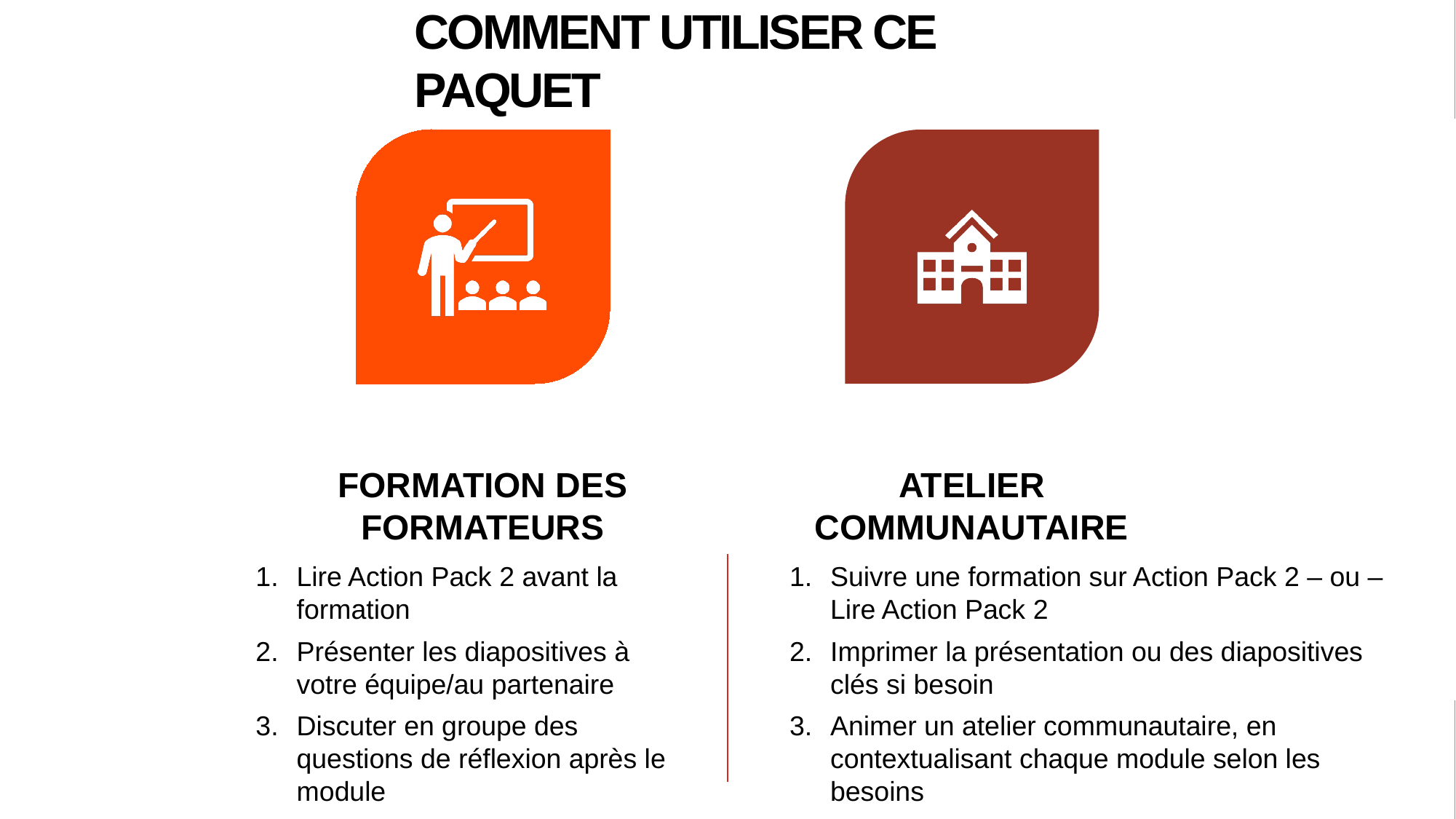

# Comment utiliser ce paquet
Formation des formateurs
Atelier communautaire
Lire Action Pack 2 avant la formation
Présenter les diapositives à votre équipe/au partenaire
Discuter en groupe des questions de réflexion après le module
Suivre une formation sur Action Pack 2 – ou – Lire Action Pack 2
Imprimer la présentation ou des diapositives clés si besoin
Animer un atelier communautaire, en contextualisant chaque module selon les besoins